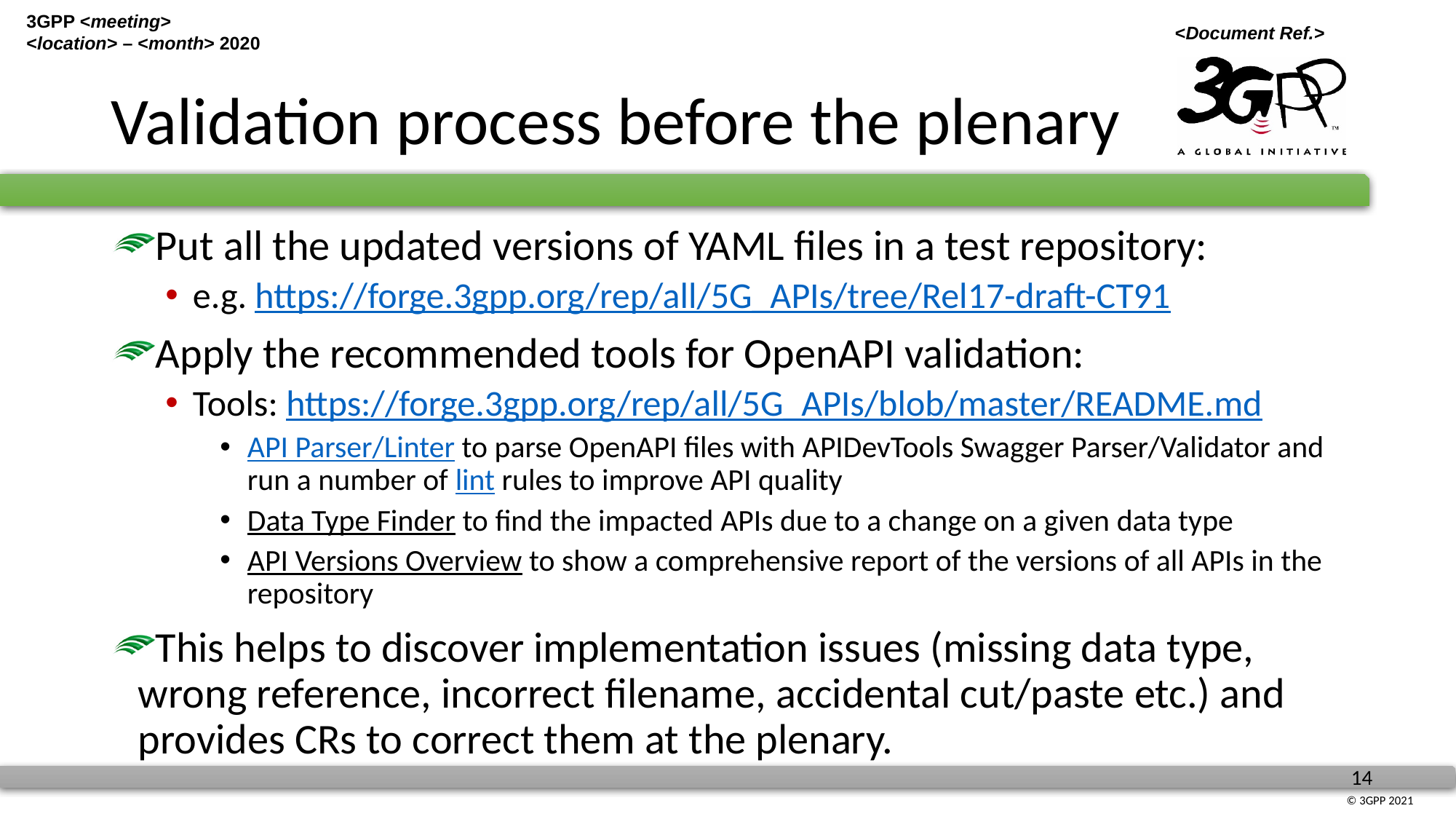

# Validation process before the plenary
Put all the updated versions of YAML files in a test repository:
e.g. https://forge.3gpp.org/rep/all/5G_APIs/tree/Rel17-draft-CT91
Apply the recommended tools for OpenAPI validation:
Tools: https://forge.3gpp.org/rep/all/5G_APIs/blob/master/README.md
API Parser/Linter to parse OpenAPI files with APIDevTools Swagger Parser/Validator and run a number of lint rules to improve API quality
Data Type Finder to find the impacted APIs due to a change on a given data type
API Versions Overview to show a comprehensive report of the versions of all APIs in the repository
This helps to discover implementation issues (missing data type, wrong reference, incorrect filename, accidental cut/paste etc.) and provides CRs to correct them at the plenary.